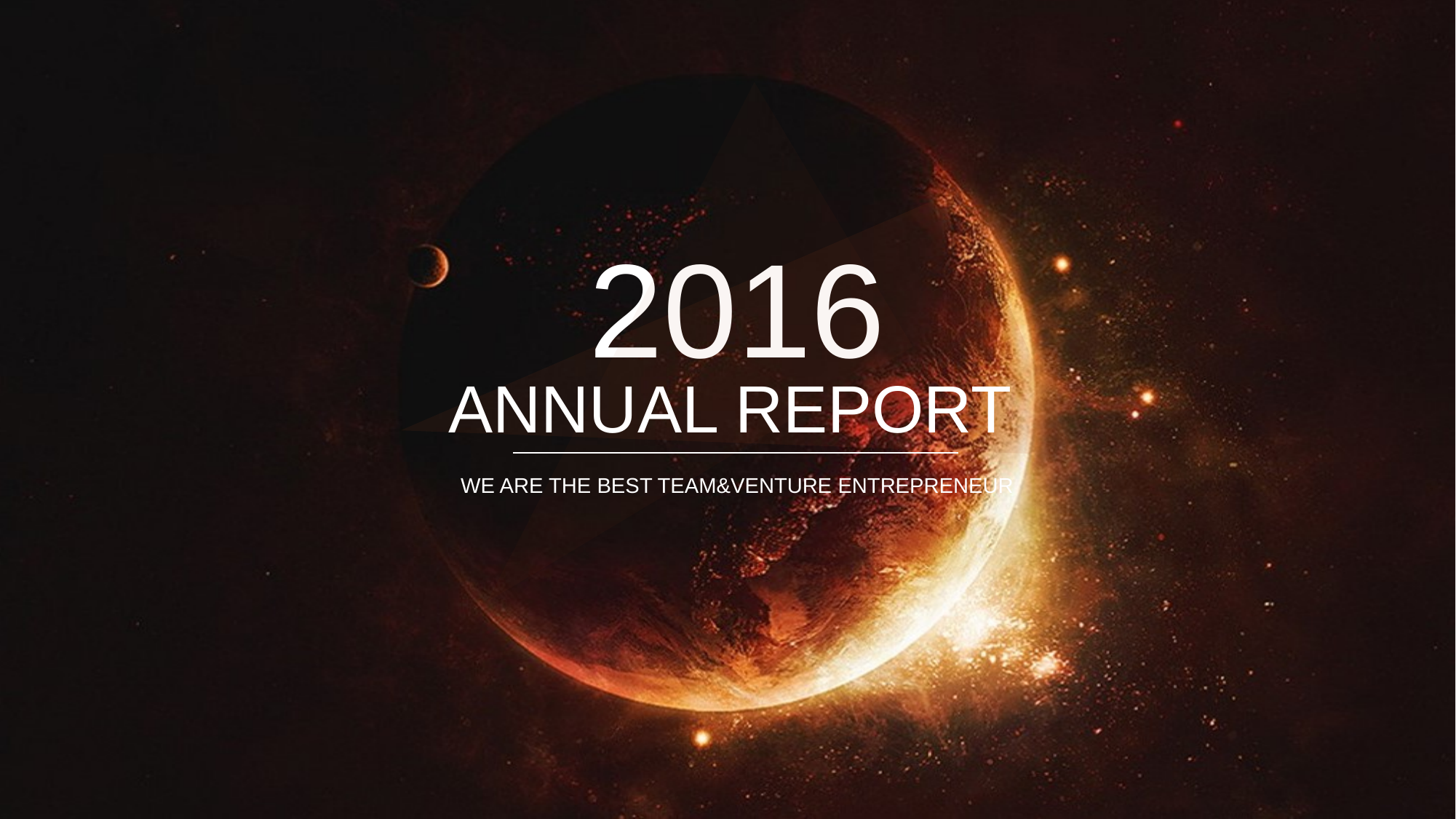

2016

ANNUAL REPORT
WE ARE THE BEST TEAM&VENTURE ENTREPRENEUR